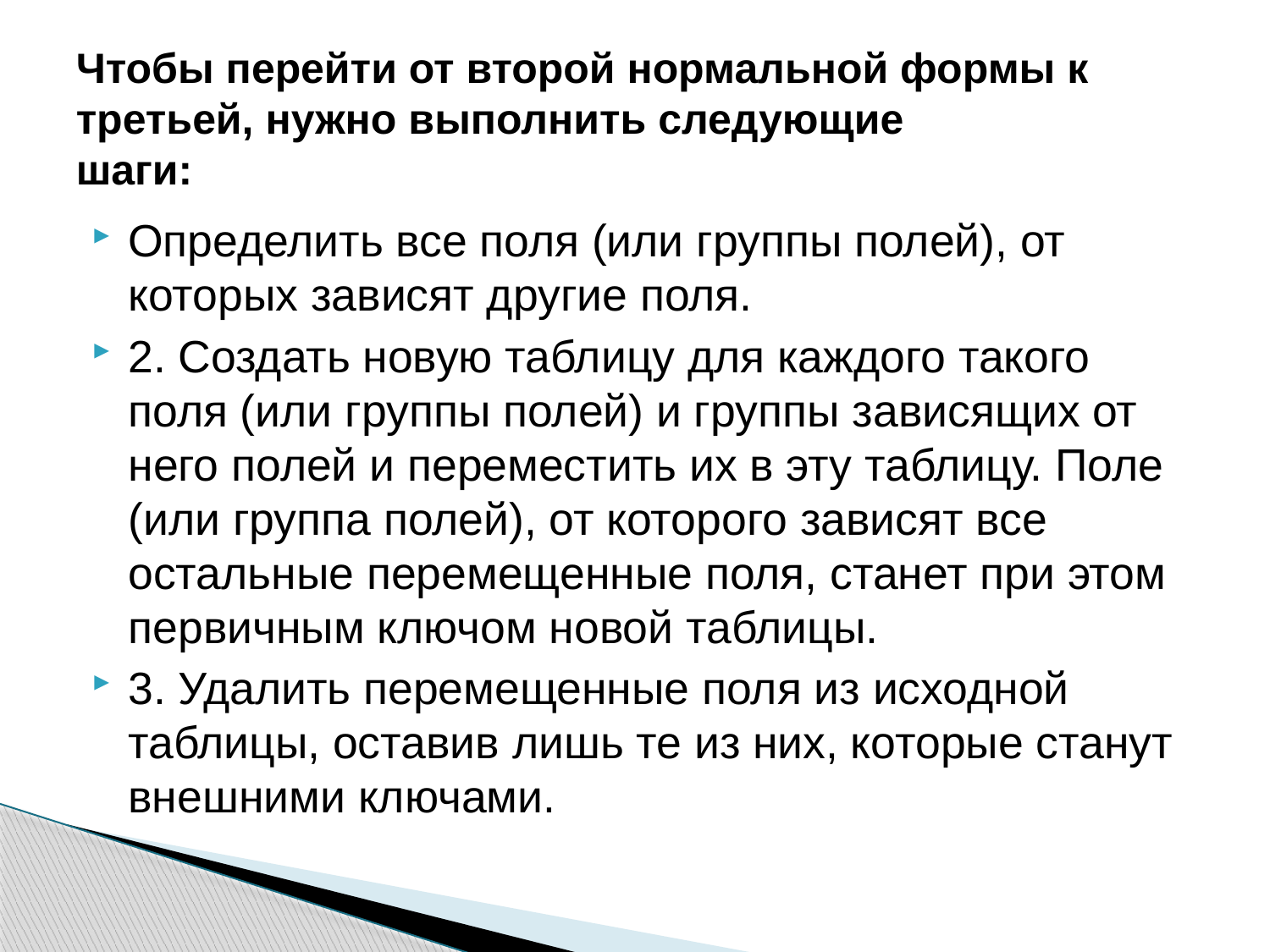

# Чтобы перейти от второй нормальной формы к третьей, нужно выполнить следующие шаги:
Определить все поля (или группы полей), от которых зависят другие поля.
2. Создать новую таблицу для каждого такого поля (или группы полей) и группы зависящих от него полей и переместить их в эту таблицу. Поле (или группа полей), от которого зависят все остальные перемещенные поля, станет при этом первичным ключом новой таблицы.
3. Удалить перемещенные поля из исходной таблицы, оставив лишь те из них, которые станут внешними ключами.